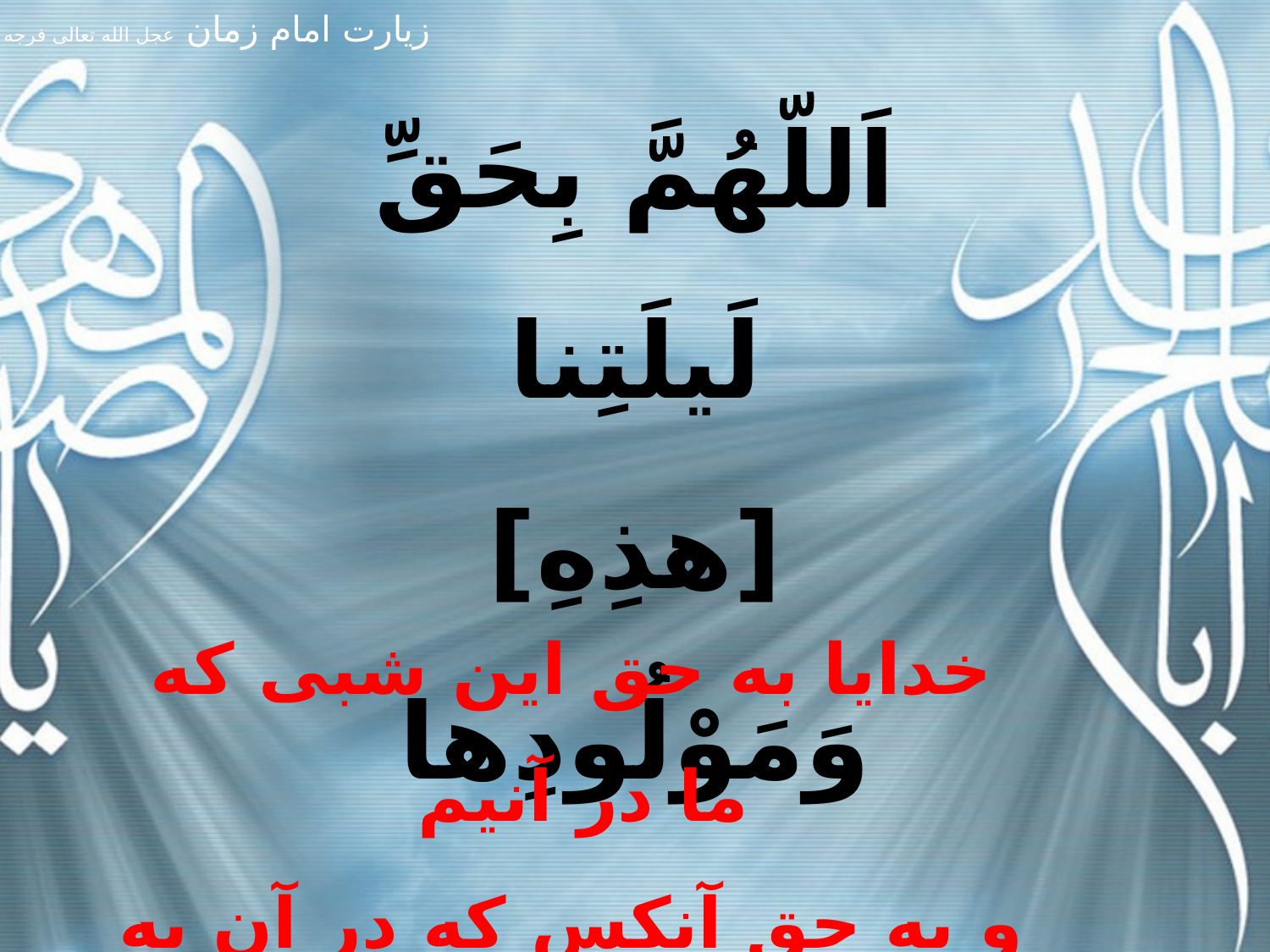

اَللّهُمَّ بِحَقِّ لَيلَتِنا
[هذِهِ] وَمَوْلُودِها

خدايا به حق اين شبى که ما در آنيم
و به حق آنکس که در آن به دنيا آمده